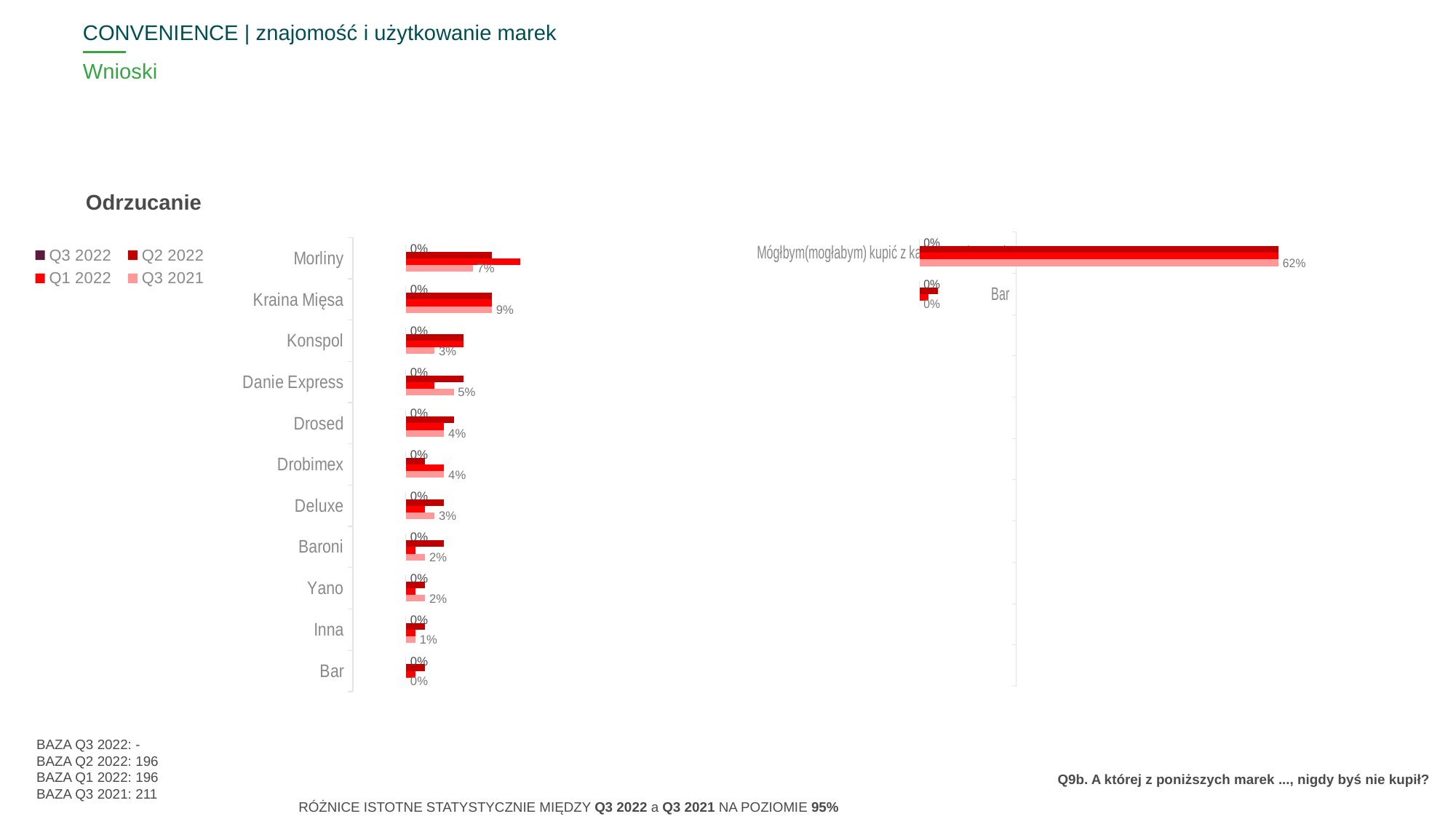

CONVENIENCE | znajomość i użytkowanie marek
# Wnioski
Odrzucanie

### Chart

| Category | Kolumna2 |
|---|---|
| Mógłbym(mogłabym) kupić z każdą z tych marek | None |
| Bar | None |

### Chart

| Category | Q3 2022 | Q2 2022 | Q1 2022 | Q3 2021 |
|---|---|---|---|---|
| Mógłbym(mogłabym) kupić z każdą z tych marek | 0.0 | 0.58 | 0.65 | 0.62 |
| Bar | 0.0 | 0.02 | 0.01 | 0.0 |

### Chart

| Category | Kolumna2 |
|---|---|
| Morliny | None |
| Kraina Mięsa | None |
| Konspol | None |
| Danie Express | None |
| Drosed | None |
| Drobimex | None |
| Deluxe | None |
| Baroni | None |
| Yano | None |
| Inna | None |
| Bar | None |

### Chart

| Category | Q3 2022 | Q2 2022 | Q1 2022 | Q3 2021 |
|---|---|---|---|---|
| Morliny | 0.0 | 0.09 | 0.12 | 0.07 |
| Kraina Mięsa | 0.0 | 0.09 | 0.09 | 0.09 |
| Konspol | 0.0 | 0.06 | 0.06 | 0.03 |
| Danie Express | 0.0 | 0.06 | 0.03 | 0.05 |
| Drosed | 0.0 | 0.05 | 0.04 | 0.04 |
| Drobimex | 0.0 | 0.02 | 0.04 | 0.04 |
| Deluxe | 0.0 | 0.04 | 0.02 | 0.03 |
| Baroni | 0.0 | 0.04 | 0.01 | 0.02 |
| Yano | 0.0 | 0.02 | 0.01 | 0.02 |
| Inna | 0.0 | 0.02 | 0.01 | 0.01 |
| Bar | 0.0 | 0.02 | 0.01 | 0.0 |

### Chart

| Category | Q3 2022 | Q2 2022 | Q1 2022 | Q3 2021 |
|---|---|---|---|---|
|  | None | None | None | None |
|  | None | None | None | None |
|  | None | None | None | None |
|  | None | None | None | None |
|  | None | None | None | None |
|  | None | None | None | None |
|  | None | None | None | None |
BAZA Q3 2022: -
BAZA Q2 2022: 196
BAZA Q1 2022: 196
BAZA Q3 2021: 211
Q9b. A której z poniższych marek ..., nigdy byś nie kupił?
RÓŻNICE ISTOTNE STATYSTYCZNIE MIĘDZY Q3 2022 a Q3 2021 NA POZIOMIE 95%